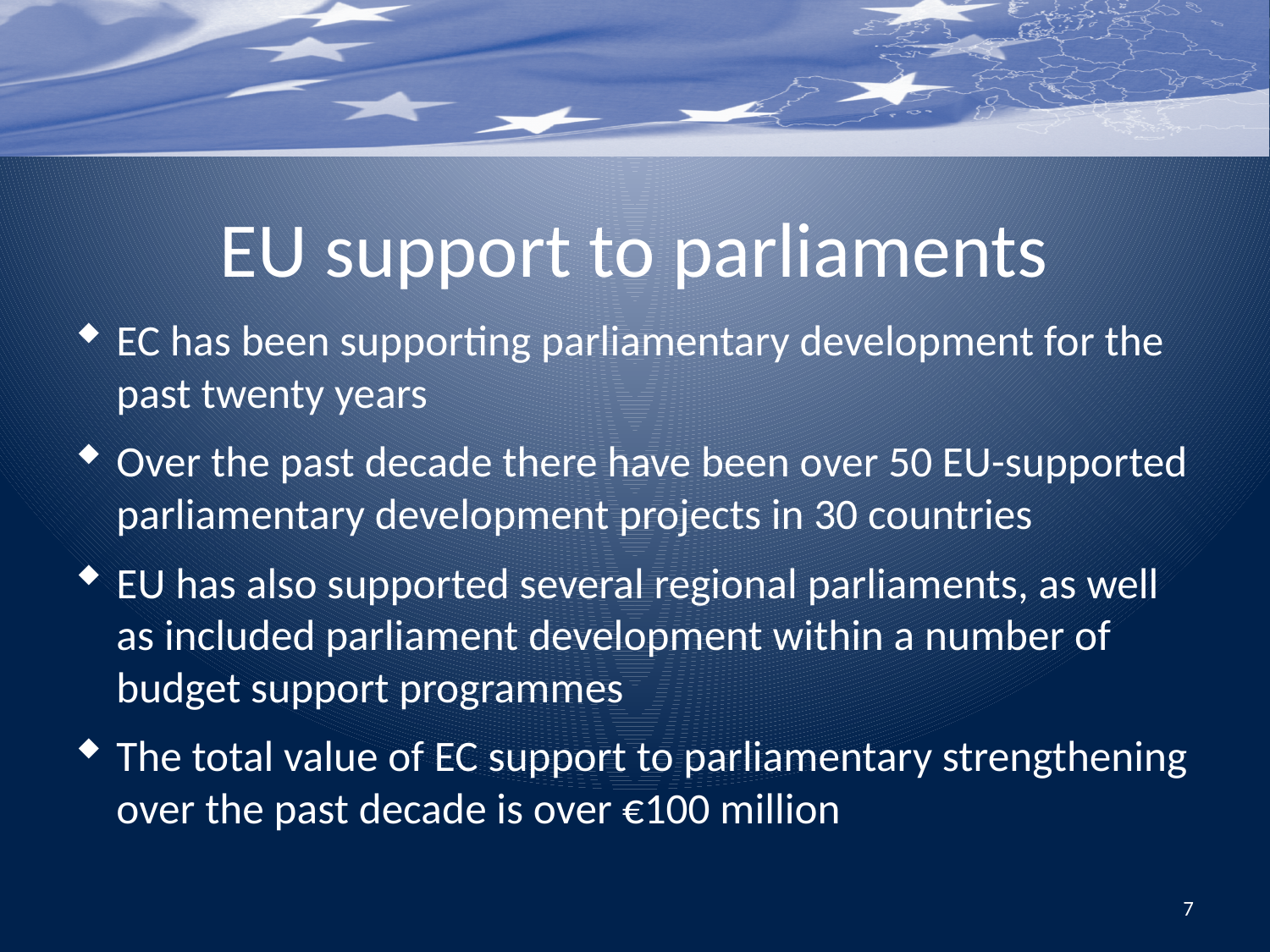

# EU support to parliaments
EC has been supporting parliamentary development for the past twenty years
Over the past decade there have been over 50 EU-supported parliamentary development projects in 30 countries
EU has also supported several regional parliaments, as well as included parliament development within a number of budget support programmes
The total value of EC support to parliamentary strengthening over the past decade is over €100 million
7